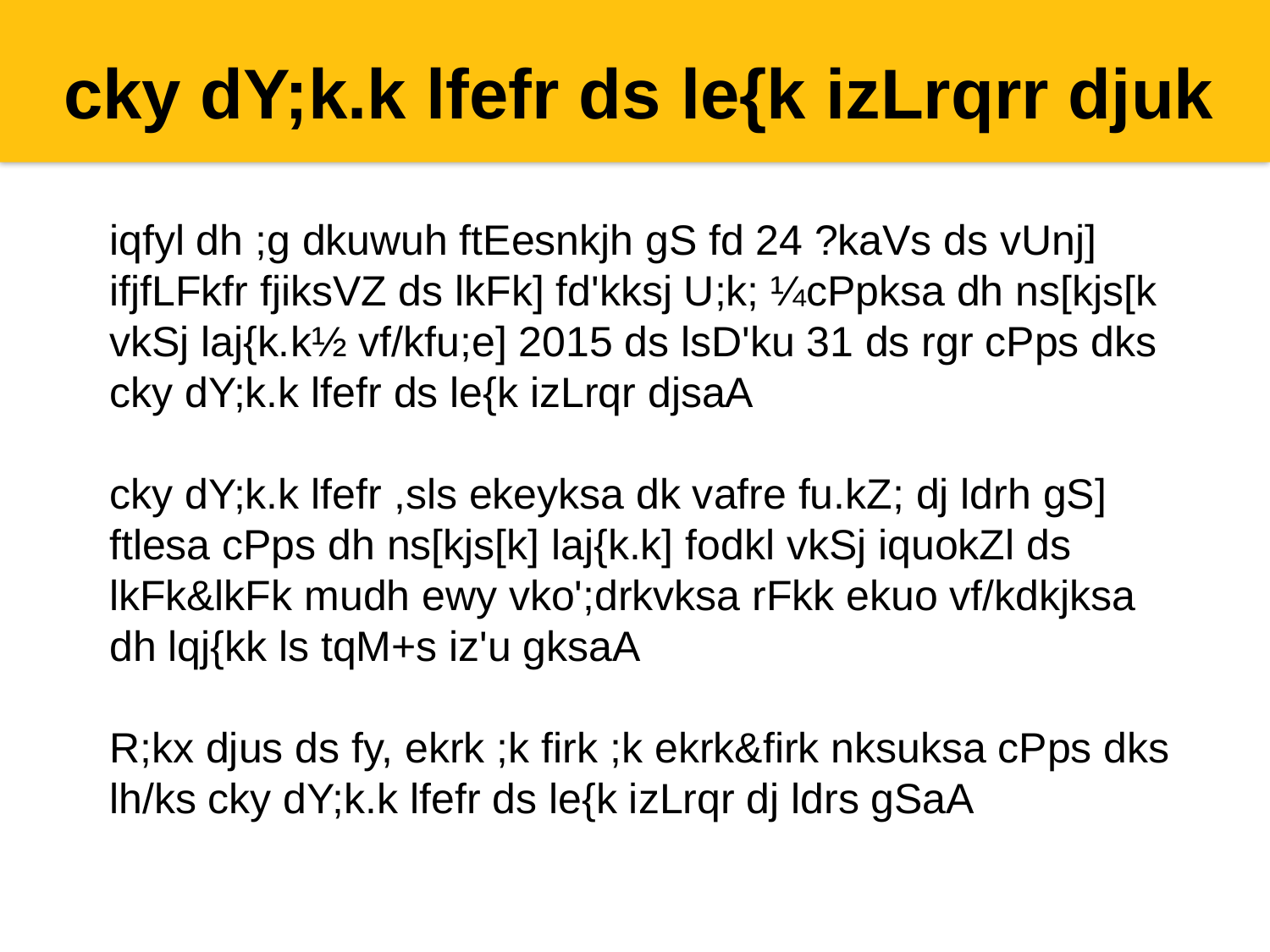

cky dY;k.k lfefr ds le{k izLrqrr djuk
iqfyl dh ;g dkuwuh ftEesnkjh gS fd 24 ?kaVs ds vUnj] ifjfLFkfr fjiksVZ ds lkFk] fd'kksj U;k; ¼cPpksa dh ns[kjs[k vkSj laj{k.k½ vf/kfu;e] 2015 ds lsD'ku 31 ds rgr cPps dks cky dY;k.k lfefr ds le{k izLrqr djsaA

cky dY;k.k lfefr ,sls ekeyksa dk vafre fu.kZ; dj ldrh gS] ftlesa cPps dh ns[kjs[k] laj{k.k] fodkl vkSj iquokZl ds lkFk&lkFk mudh ewy vko';drkvksa rFkk ekuo vf/kdkjksa dh lqj{kk ls tqM+s iz'u gksaA

R;kx djus ds fy, ekrk ;k firk ;k ekrk&firk nksuksa cPps dks lh/ks cky dY;k.k lfefr ds le{k izLrqr dj ldrs gSaA